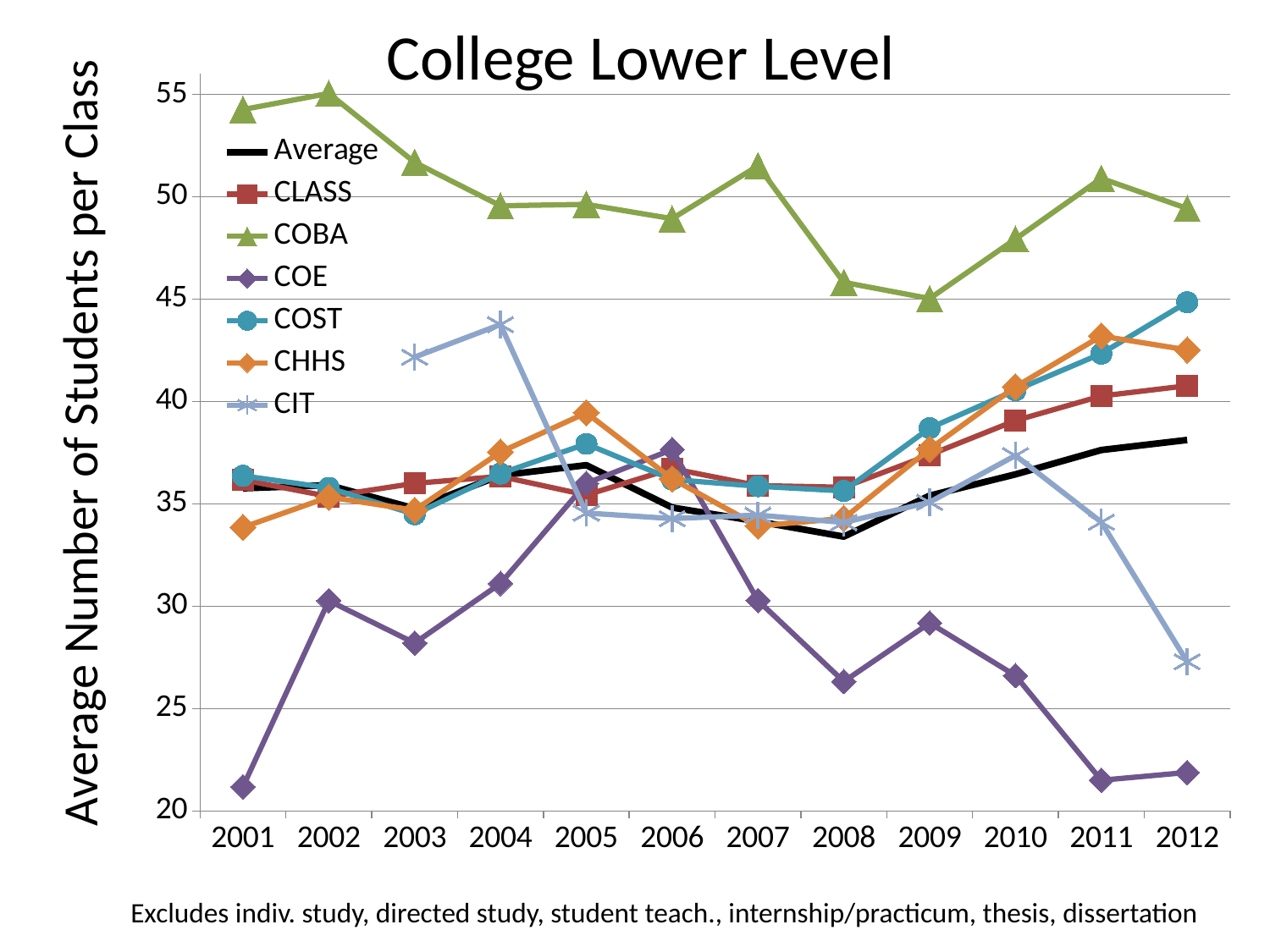

### Chart

| Category | Average | CLASS | COBA | COE | COST | CHHS | CIT |
|---|---|---|---|---|---|---|---|
| 2001 | 35.76 | 36.17 | 54.26 | 21.18 | 36.37 | 33.85 | None |
| 2002 | 35.91 | 35.36 | 55.05 | 30.27 | 35.78 | 35.33 | None |
| 2003 | 34.77 | 36.0 | 51.68 | 28.2 | 34.49 | 34.69 | 42.17 |
| 2004 | 36.39 | 36.34 | 49.56 | 31.11 | 36.48 | 37.53 | 43.76 |
| 2005 | 36.89 | 35.43 | 49.63 | 36.0 | 37.93 | 39.45 | 34.55 |
| 2006 | 34.82 | 36.72 | 48.93 | 37.65 | 36.19 | 36.22 | 34.28 |
| 2007 | 34.14 | 35.89 | 51.51 | 30.28 | 35.86 | 33.92 | 34.45 |
| 2008 | 33.4 | 35.81 | 45.82 | 26.32 | 35.63 | 34.29 | 34.09 |
| 2009 | 35.4 | 37.39 | 45.03 | 29.18 | 38.7 | 37.68 | 35.08 |
| 2010 | 36.44 | 39.07 | 47.94 | 26.61 | 40.55 | 40.72 | 37.36 |
| 2011 | 37.63 | 40.27 | 50.9 | 21.5 | 42.34 | 43.2 | 34.11 |
| 2012 | 38.12 | 40.77 | 49.43 | 21.88 | 44.85 | 42.52 | 27.29 |
College Lower Level
Average Number of Students per Class
Excludes indiv. study, directed study, student teach., internship/practicum, thesis, dissertation